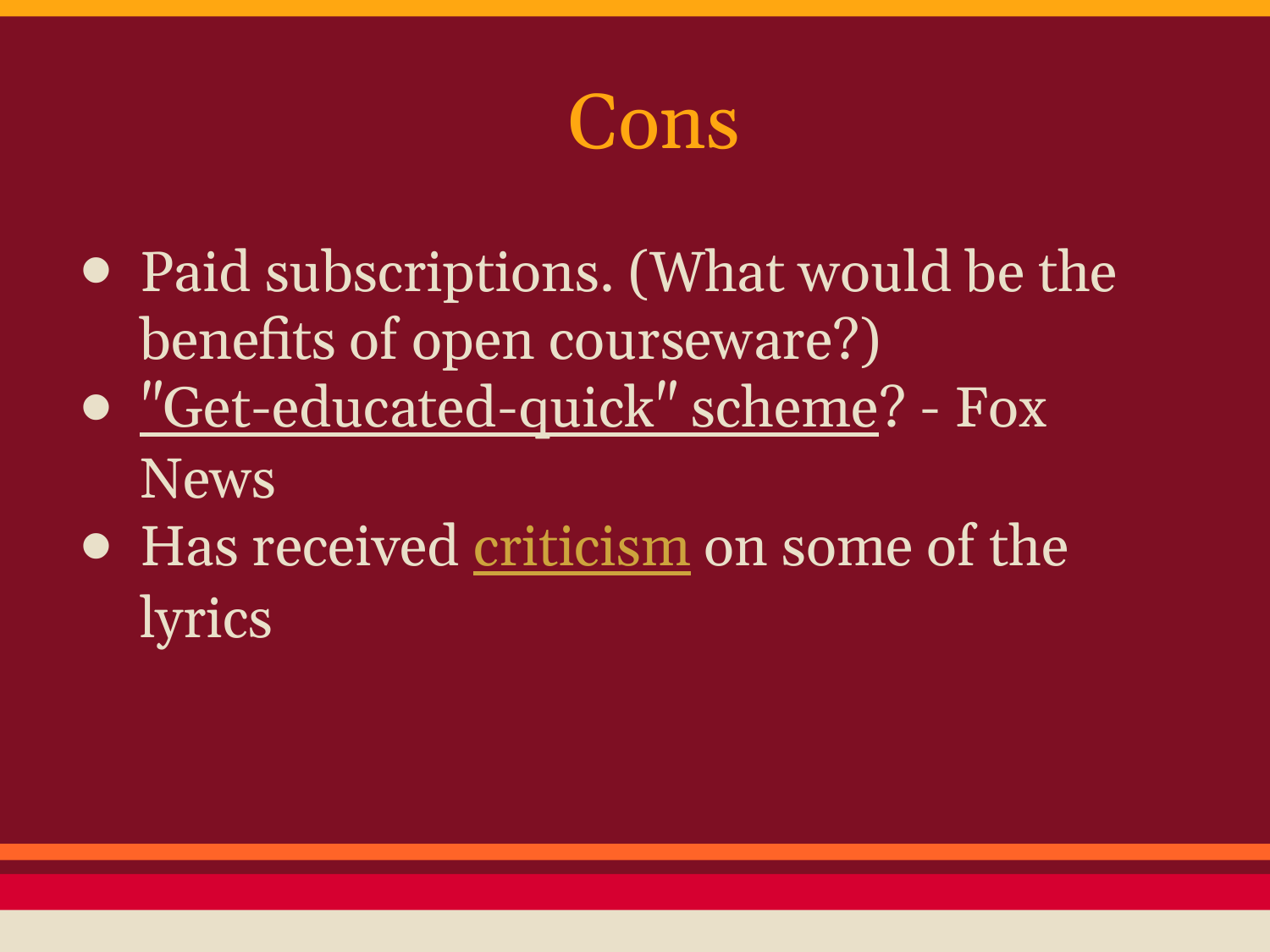

# Cons
Paid subscriptions. (What would be the benefits of open courseware?)
"Get-educated-quick" scheme? - Fox News
Has received criticism on some of the lyrics